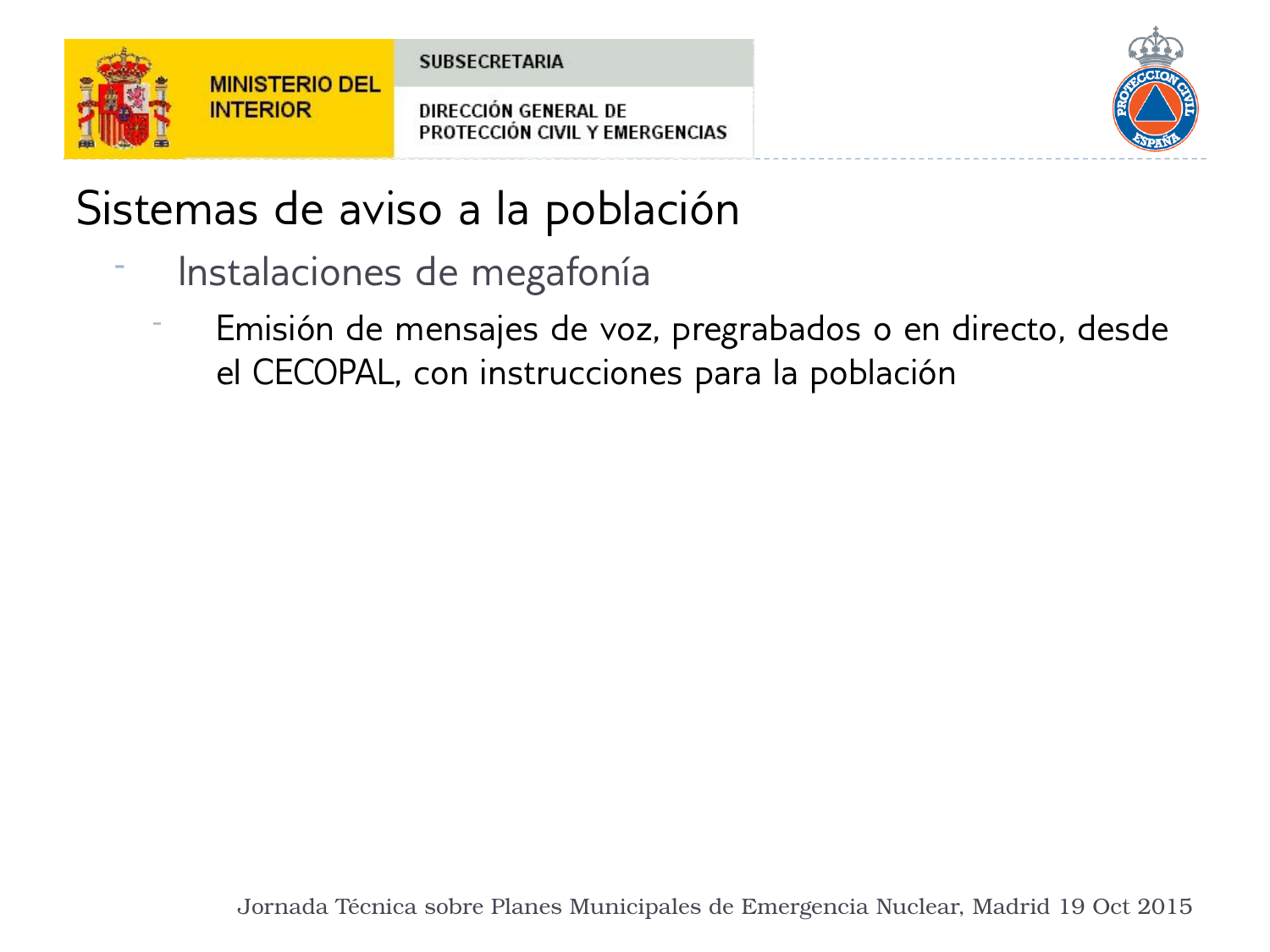

Sistemas de aviso a la población
Instalaciones de megafonía
Emisión de mensajes de voz, pregrabados o en directo, desde el CECOPAL, con instrucciones para la población